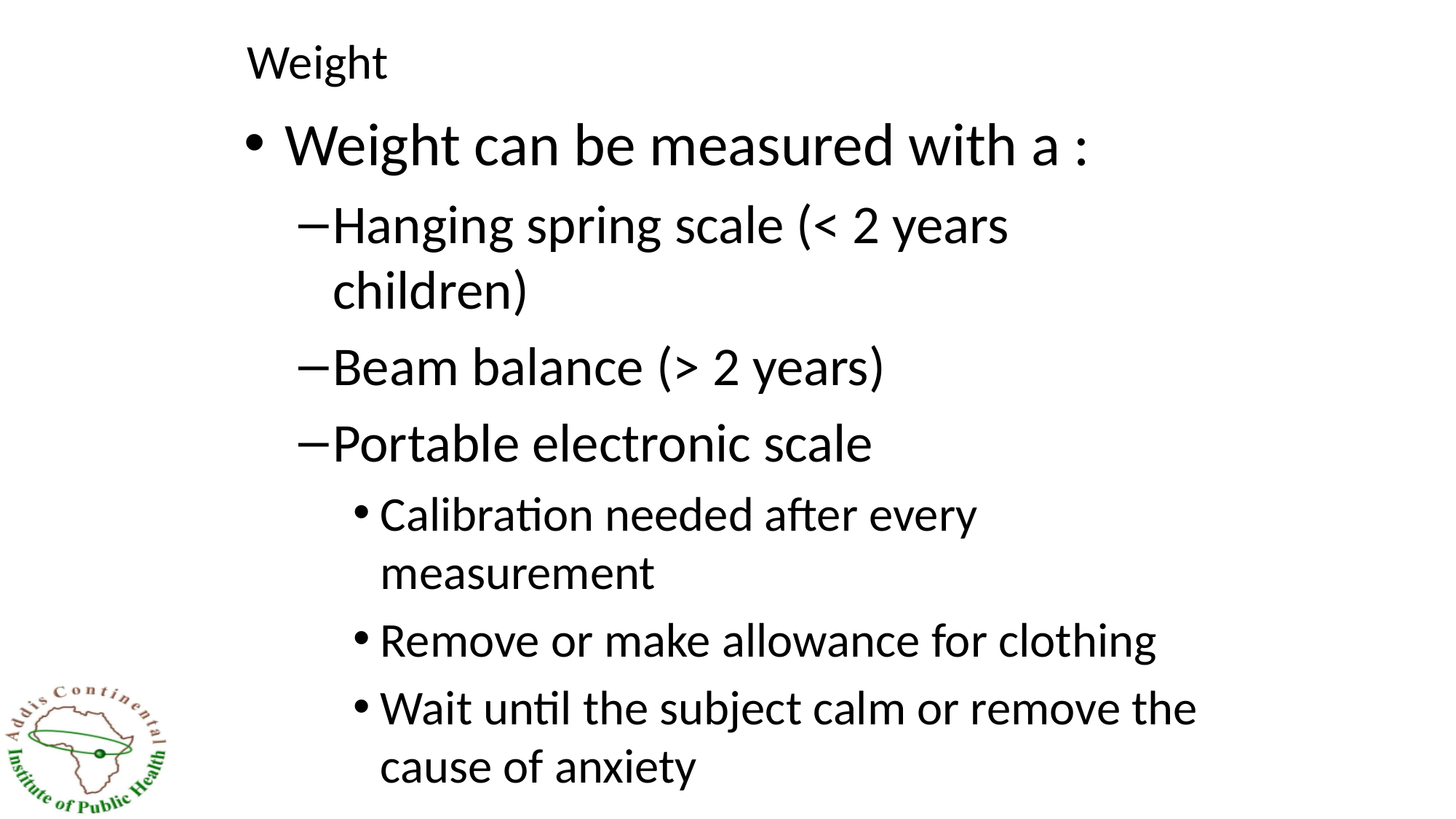

# Weight
Weight can be measured with a :
Hanging spring scale (< 2 years children)
Beam balance (> 2 years)
Portable electronic scale
Calibration needed after every measurement
Remove or make allowance for clothing
Wait until the subject calm or remove the cause of anxiety